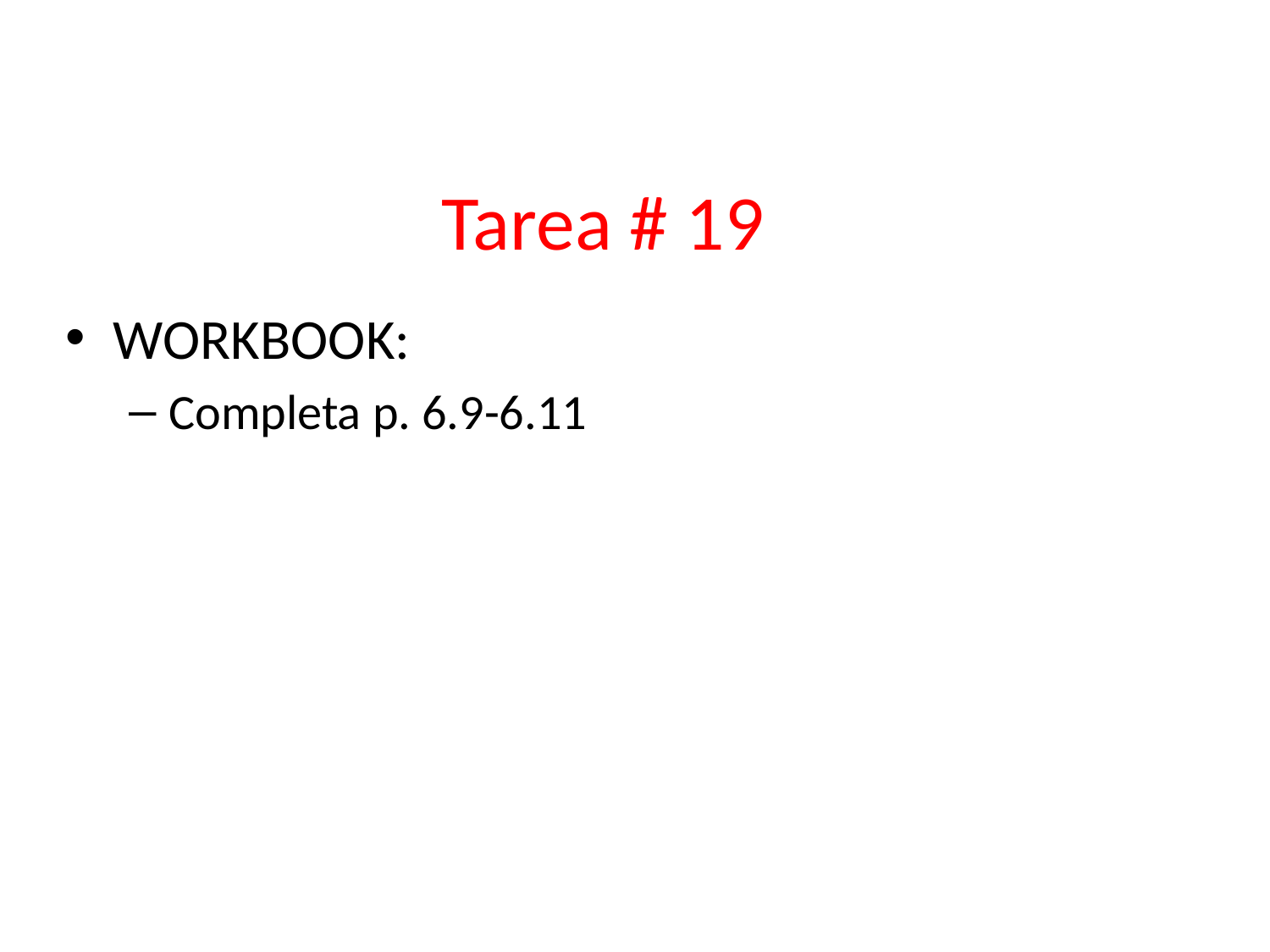

Tarea # 19
WORKBOOK:
Completa p. 6.9-6.11